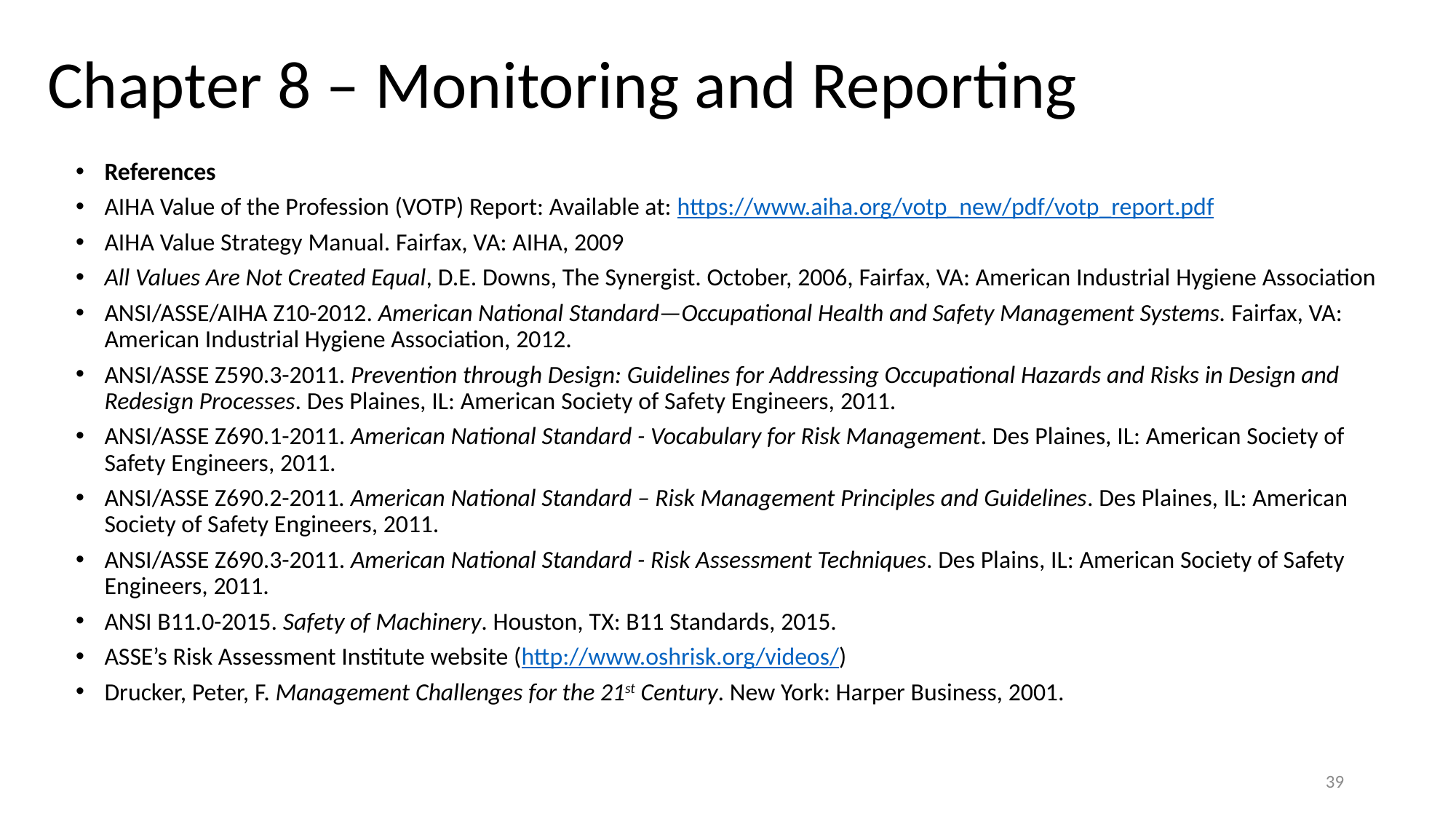

# Chapter 8 – Monitoring and Reporting
References
AIHA Value of the Profession (VOTP) Report: Available at: https://www.aiha.org/votp_new/pdf/votp_report.pdf
AIHA Value Strategy Manual. Fairfax, VA: AIHA, 2009
All Values Are Not Created Equal, D.E. Downs, The Synergist. October, 2006, Fairfax, VA: American Industrial Hygiene Association
ANSI/ASSE/AIHA Z10-2012. American National Standard—Occupational Health and Safety Management Systems. Fairfax, VA: American Industrial Hygiene Association, 2012.
ANSI/ASSE Z590.3-2011. Prevention through Design: Guidelines for Addressing Occupational Hazards and Risks in Design and Redesign Processes. Des Plaines, IL: American Society of Safety Engineers, 2011.
ANSI/ASSE Z690.1-2011. American National Standard - Vocabulary for Risk Management. Des Plaines, IL: American Society of Safety Engineers, 2011.
ANSI/ASSE Z690.2-2011. American National Standard – Risk Management Principles and Guidelines. Des Plaines, IL: American Society of Safety Engineers, 2011.
ANSI/ASSE Z690.3-2011. American National Standard - Risk Assessment Techniques. Des Plains, IL: American Society of Safety Engineers, 2011.
ANSI B11.0-2015. Safety of Machinery. Houston, TX: B11 Standards, 2015.
ASSE’s Risk Assessment Institute website (http://www.oshrisk.org/videos/)
Drucker, Peter, F. Management Challenges for the 21st Century. New York: Harper Business, 2001.
39